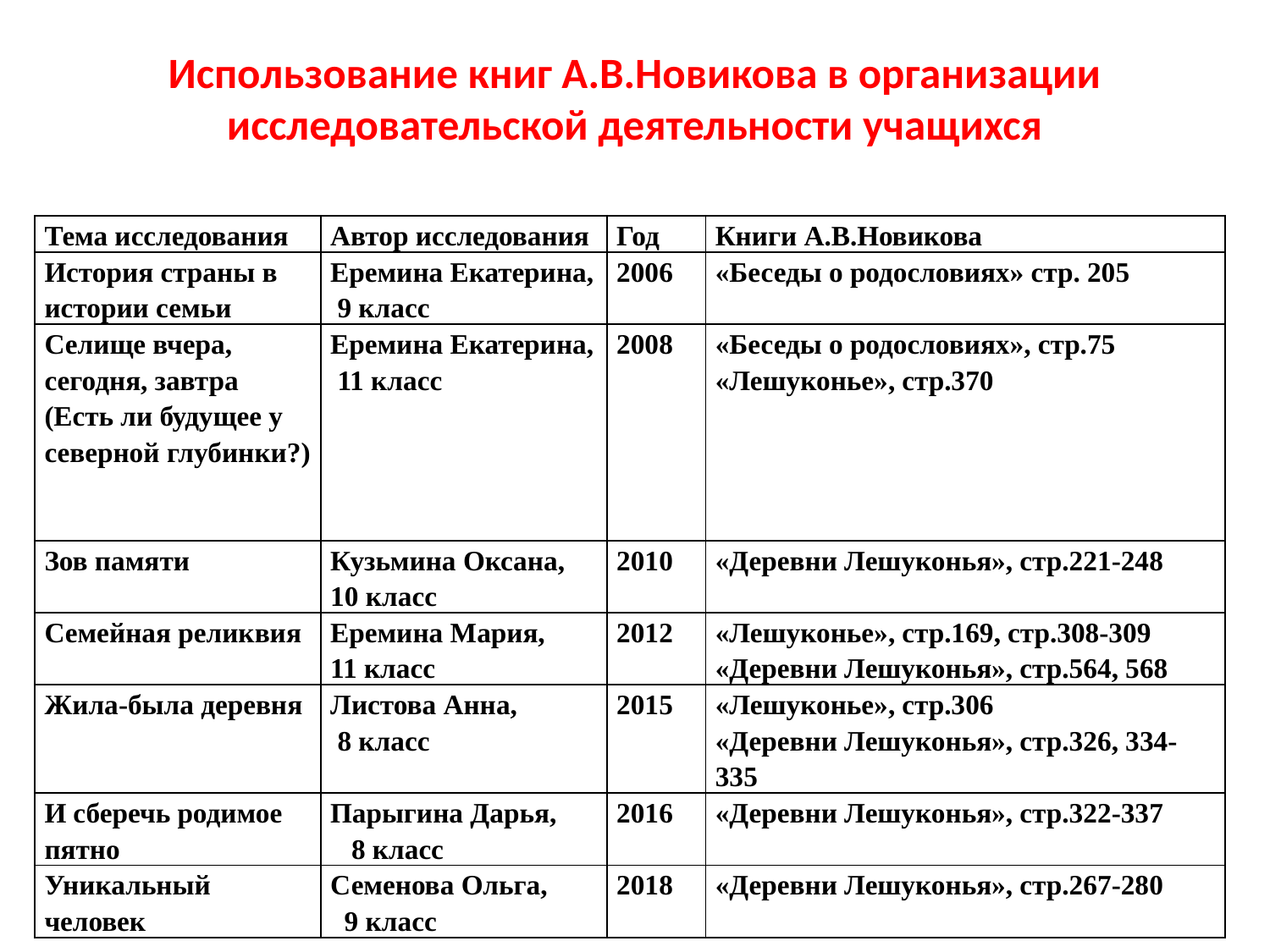

# Использование книг А.В.Новикова в организации исследовательской деятельности учащихся
| Тема исследования | Автор исследования | Год | Книги А.В.Новикова |
| --- | --- | --- | --- |
| История страны в истории семьи | Еремина Екатерина, 9 класс | 2006 | «Беседы о родословиях» стр. 205 |
| Селище вчера, сегодня, завтра (Есть ли будущее у северной глубинки?) | Еремина Екатерина, 11 класс | 2008 | «Беседы о родословиях», стр.75 «Лешуконье», стр.370 |
| Зов памяти | Кузьмина Оксана, 10 класс | 2010 | «Деревни Лешуконья», стр.221-248 |
| Семейная реликвия | Еремина Мария, 11 класс | 2012 | «Лешуконье», стр.169, стр.308-309 «Деревни Лешуконья», стр.564, 568 |
| Жила-была деревня | Листова Анна, 8 класс | 2015 | «Лешуконье», стр.306 «Деревни Лешуконья», стр.326, 334-335 |
| И сберечь родимое пятно | Парыгина Дарья, 8 класс | 2016 | «Деревни Лешуконья», стр.322-337 |
| Уникальный человек | Семенова Ольга, 9 класс | 2018 | «Деревни Лешуконья», стр.267-280 |